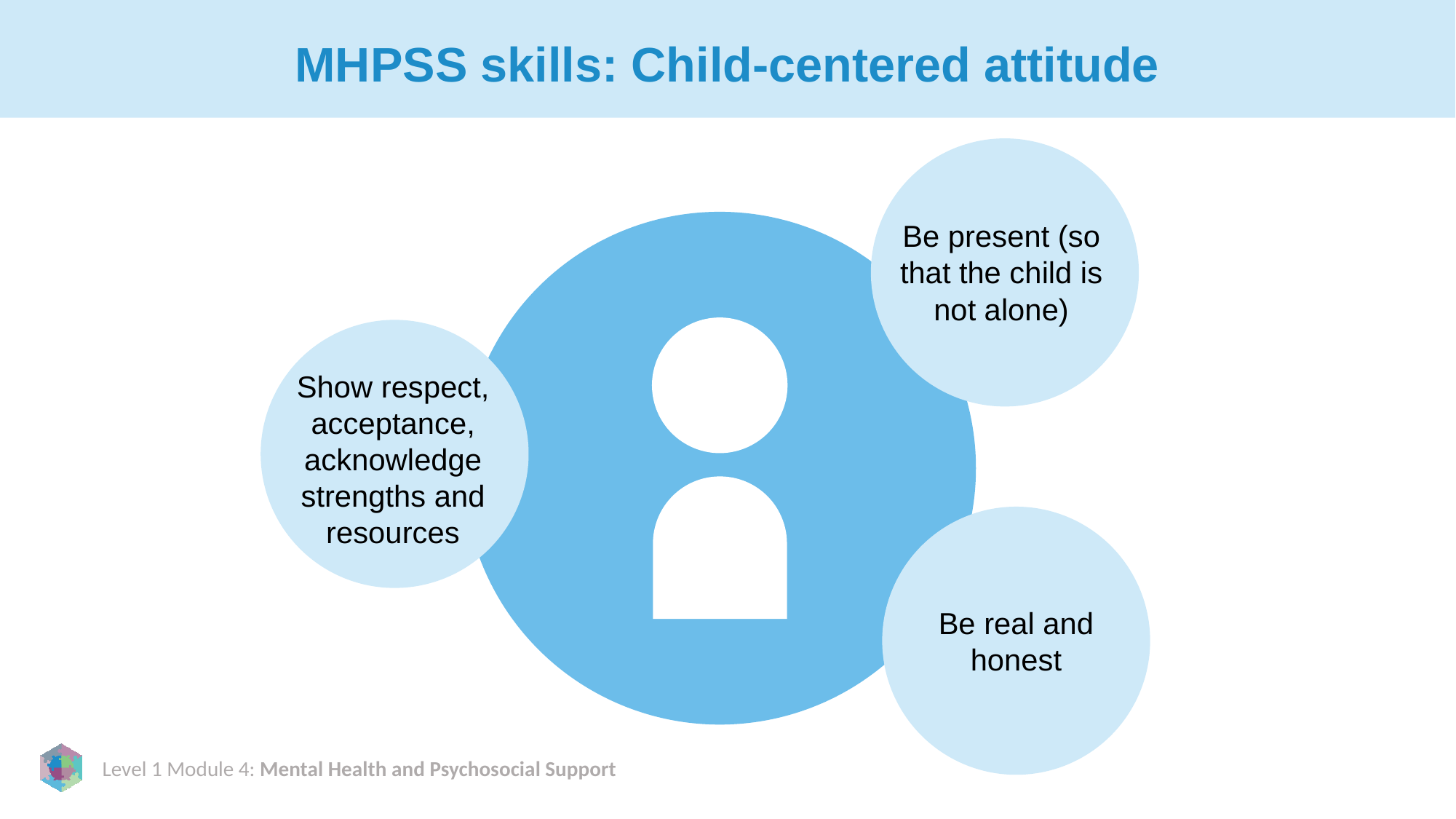

# MHPSS skills: Child-centered attitude

Be present (so that the child is not alone)

Show respect, acceptance, acknowledge strengths and resources

Be real and honest